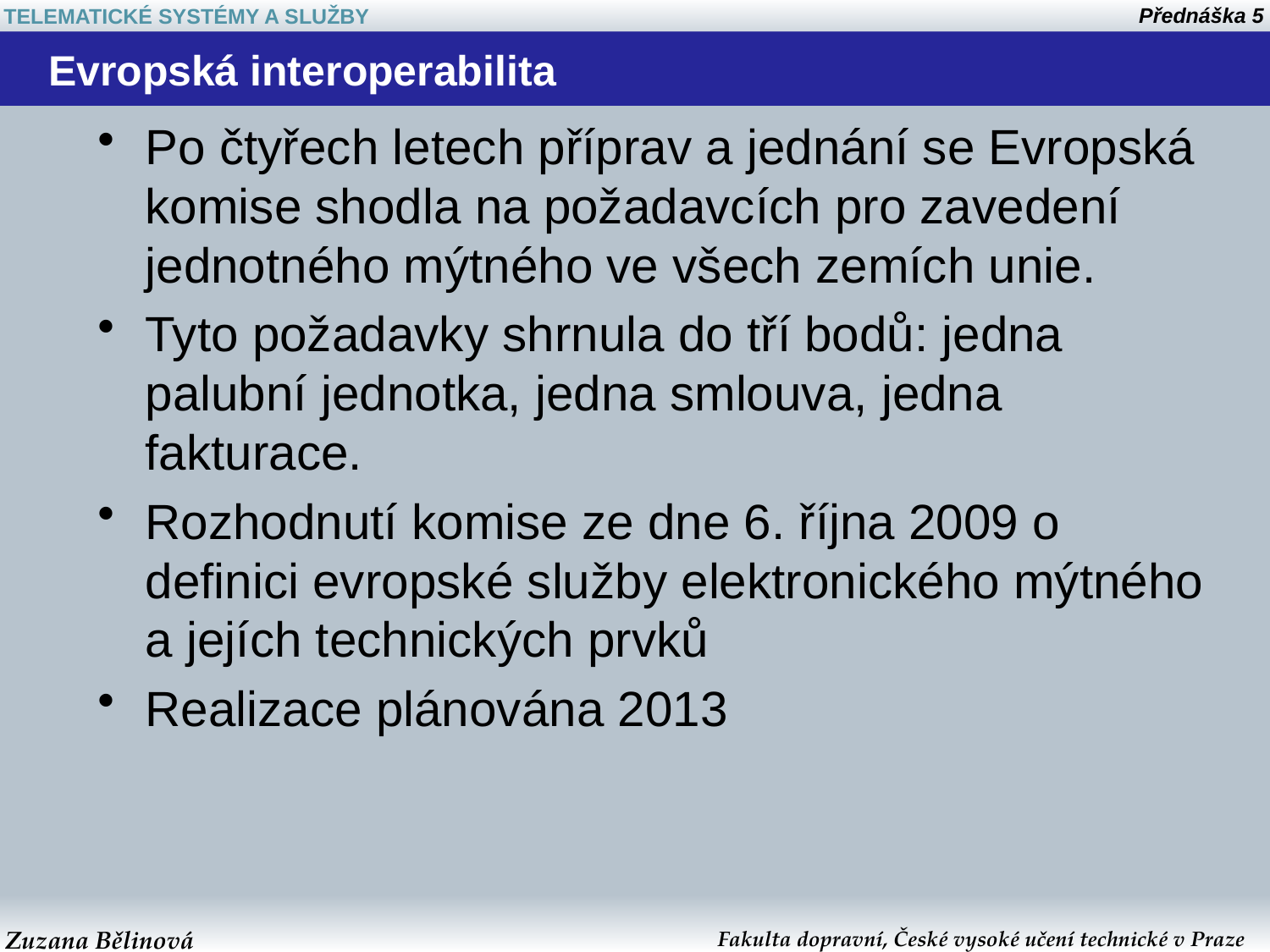

# Evropská interoperabilita
Po čtyřech letech příprav a jednání se Evropská komise shodla na požadavcích pro zavedení jednotného mýtného ve všech zemích unie.
Tyto požadavky shrnula do tří bodů: jedna palubní jednotka, jedna smlouva, jedna fakturace.
Rozhodnutí komise ze dne 6. října 2009 o definici evropské služby elektronického mýtného a jejích technických prvků
Realizace plánována 2013